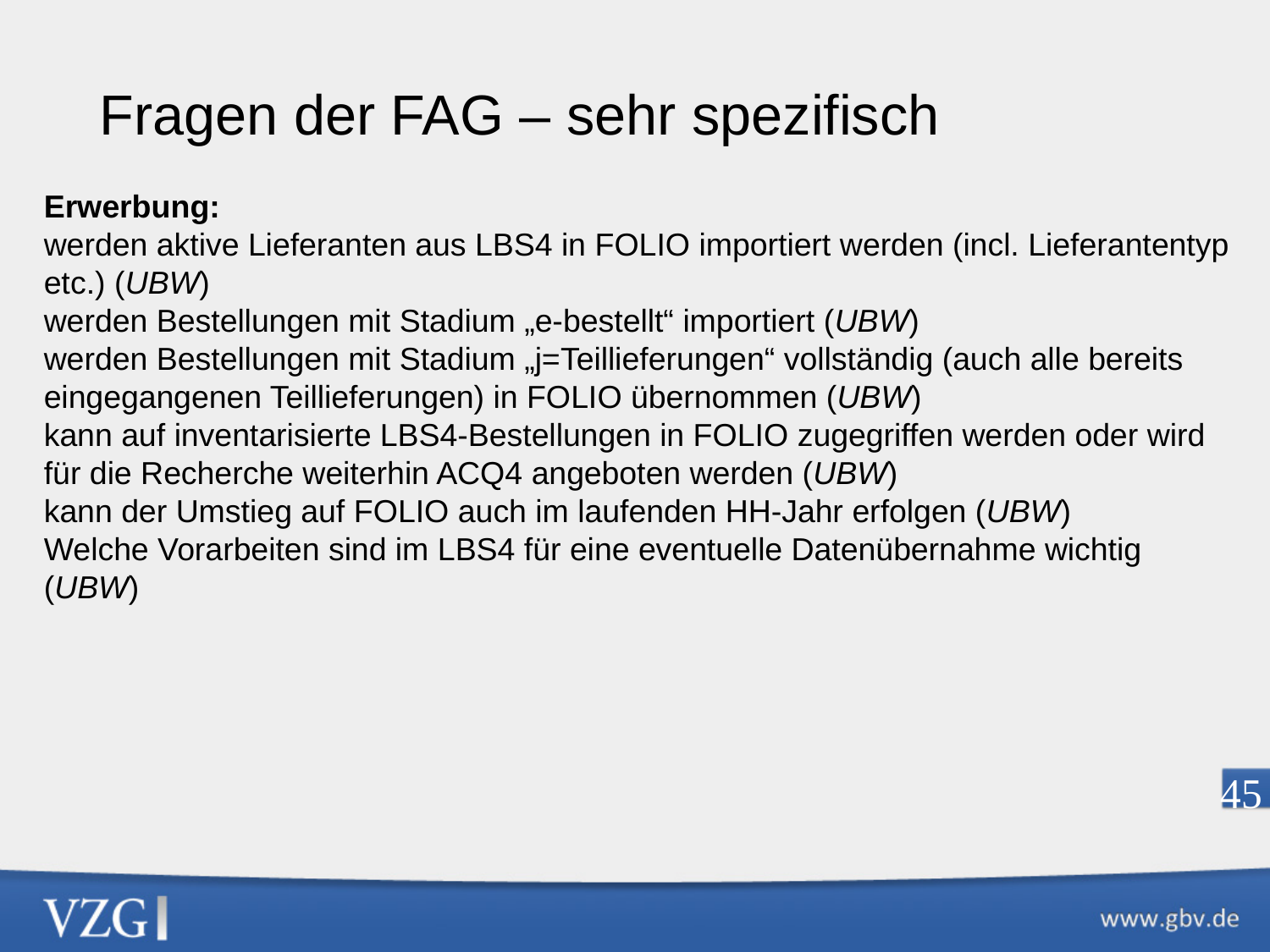

Fragen der FAG – sehr spezifisch

Erwerbung:
werden aktive Lieferanten aus LBS4 in FOLIO importiert werden (incl. Lieferantentyp etc.) (UBW)
werden Bestellungen mit Stadium „e-bestellt“ importiert (UBW)
werden Bestellungen mit Stadium „j=Teillieferungen“ vollständig (auch alle bereits eingegangenen Teillieferungen) in FOLIO übernommen (UBW)
kann auf inventarisierte LBS4-Bestellungen in FOLIO zugegriffen werden oder wird für die Recherche weiterhin ACQ4 angeboten werden (UBW)
kann der Umstieg auf FOLIO auch im laufenden HH-Jahr erfolgen (UBW)
Welche Vorarbeiten sind im LBS4 für eine eventuelle Datenübernahme wichtig (UBW)
45